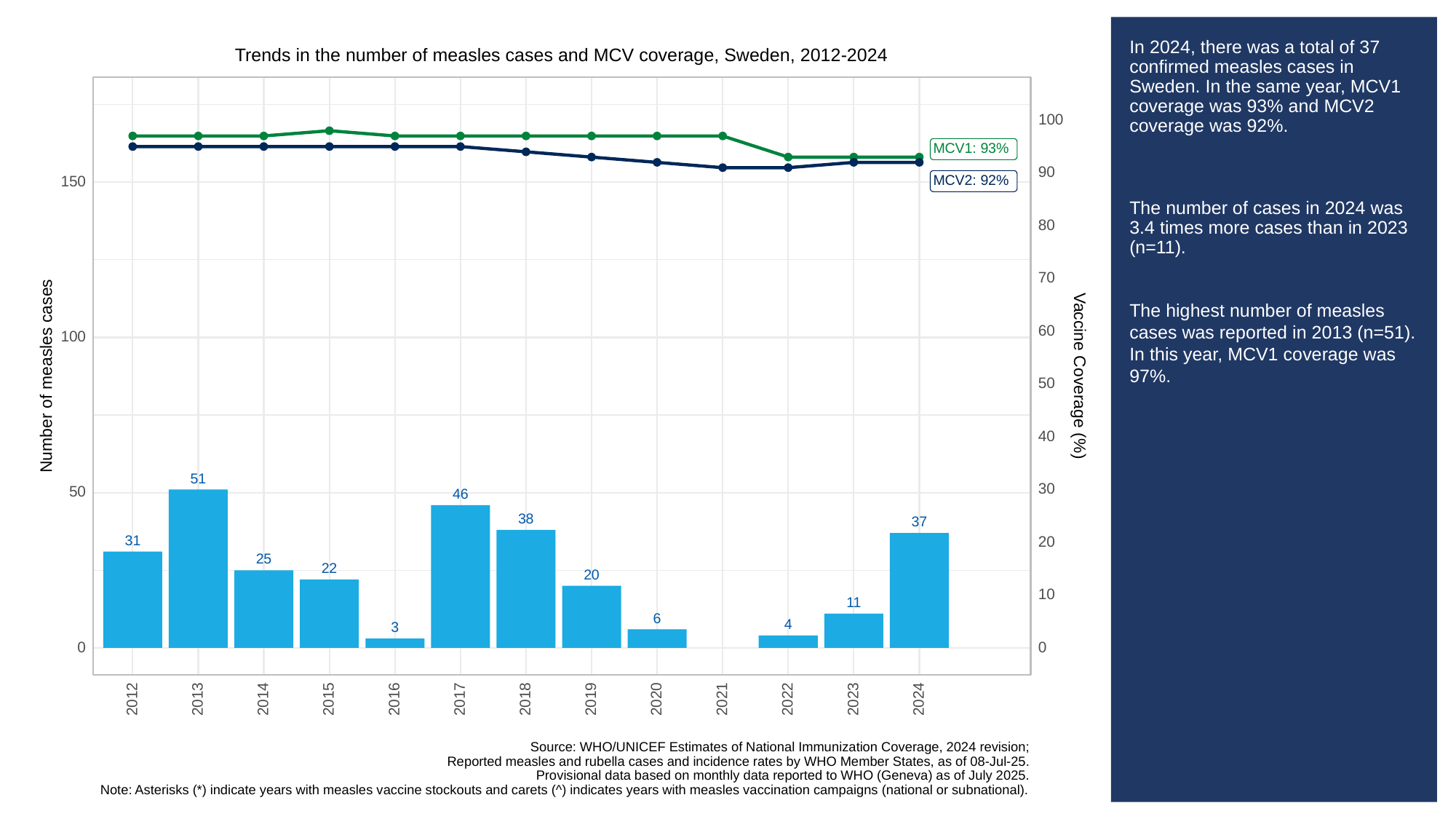

# In 2024, there was a total of 37 confirmed measles cases in Sweden. In the same year, MCV1 coverage was 93% and MCV2 coverage was 92%.

The number of cases in 2024 was 3.4 times more cases than in 2023 (n=11).

The highest number of measles cases was reported in 2013 (n=51). In this year, MCV1 coverage was 97%.

Trends in the number of measles cases and MCV coverage, Sweden, 2012-2024

100

MCV1: 93%

90

MCV2: 92%
150

80

70
60
100

Vaccine Coverage (%)
Number of measles cases
50

40
51
30
50

46

38
37

31
20

25
22

20

10
11

6
4
3

0
0

2013
2023
2012
2014
2015
2016
2017
2018
2019
2020
2021
2022
2024
Source: WHO/UNICEF Estimates of National Immunization Coverage, 2024 revision;
Reported measles and rubella cases and incidence rates by WHO Member States, as of 08-Jul-25.
Provisional data based on monthly data reported to WHO (Geneva) as of July 2025.
Note: Asterisks (*) indicate years with measles vaccine stockouts and carets (^) indicates years with measles vaccination campaigns (national or subnational).